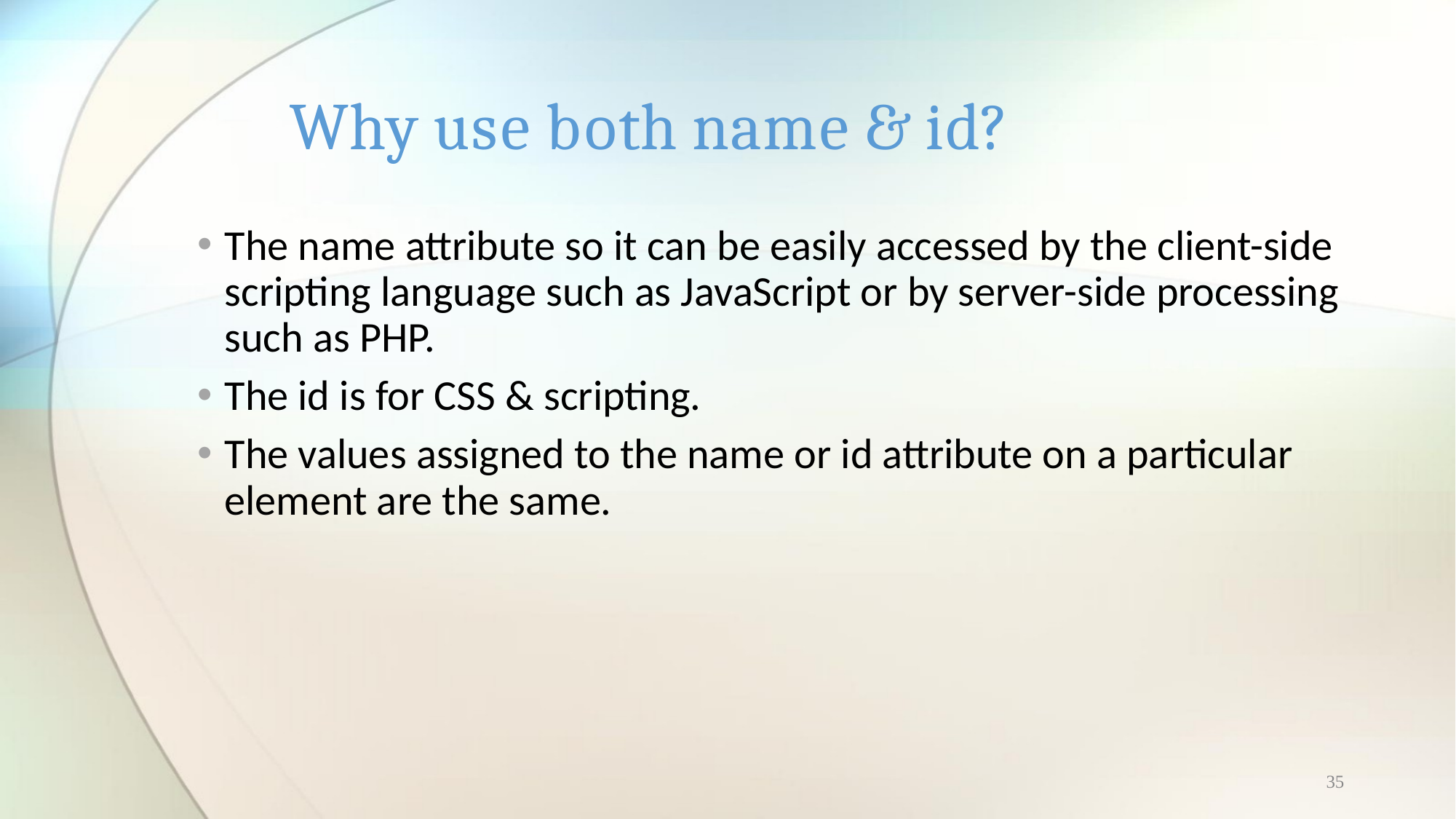

# Why use both name & id?
The name attribute so it can be easily accessed by the client-side scripting language such as JavaScript or by server-side processing such as PHP.
The id is for CSS & scripting.
The values assigned to the name or id attribute on a particular element are the same.
35